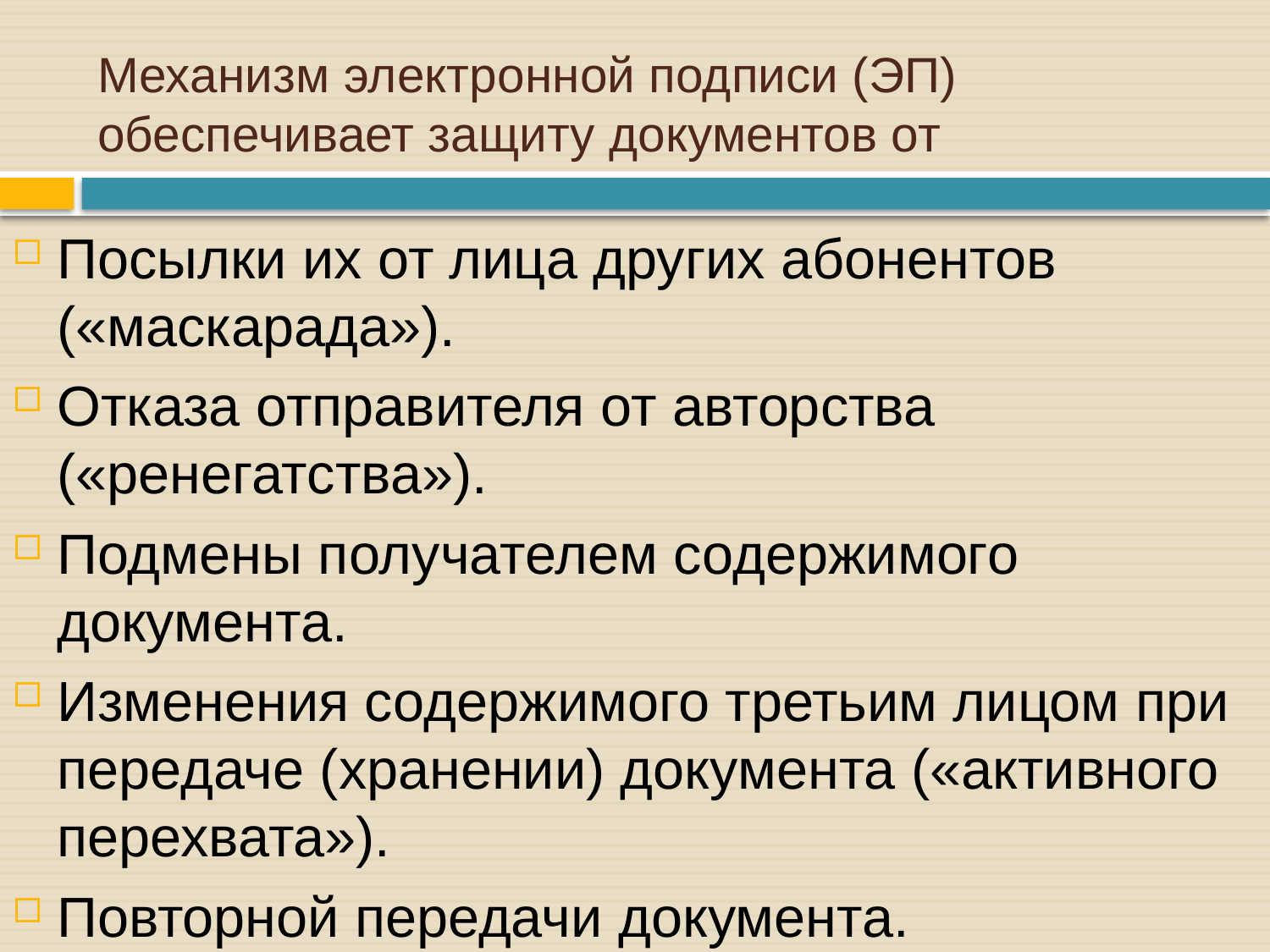

# Механизм электронной подписи (ЭП) обеспечивает защиту документов от
Посылки их от лица других абонентов («маскарада»).
Отказа отправителя от авторства («ренегатства»).
Подмены получателем содержимого документа.
Изменения содержимого третьим лицом при передаче (хранении) документа («активного перехвата»).
Повторной передачи документа.